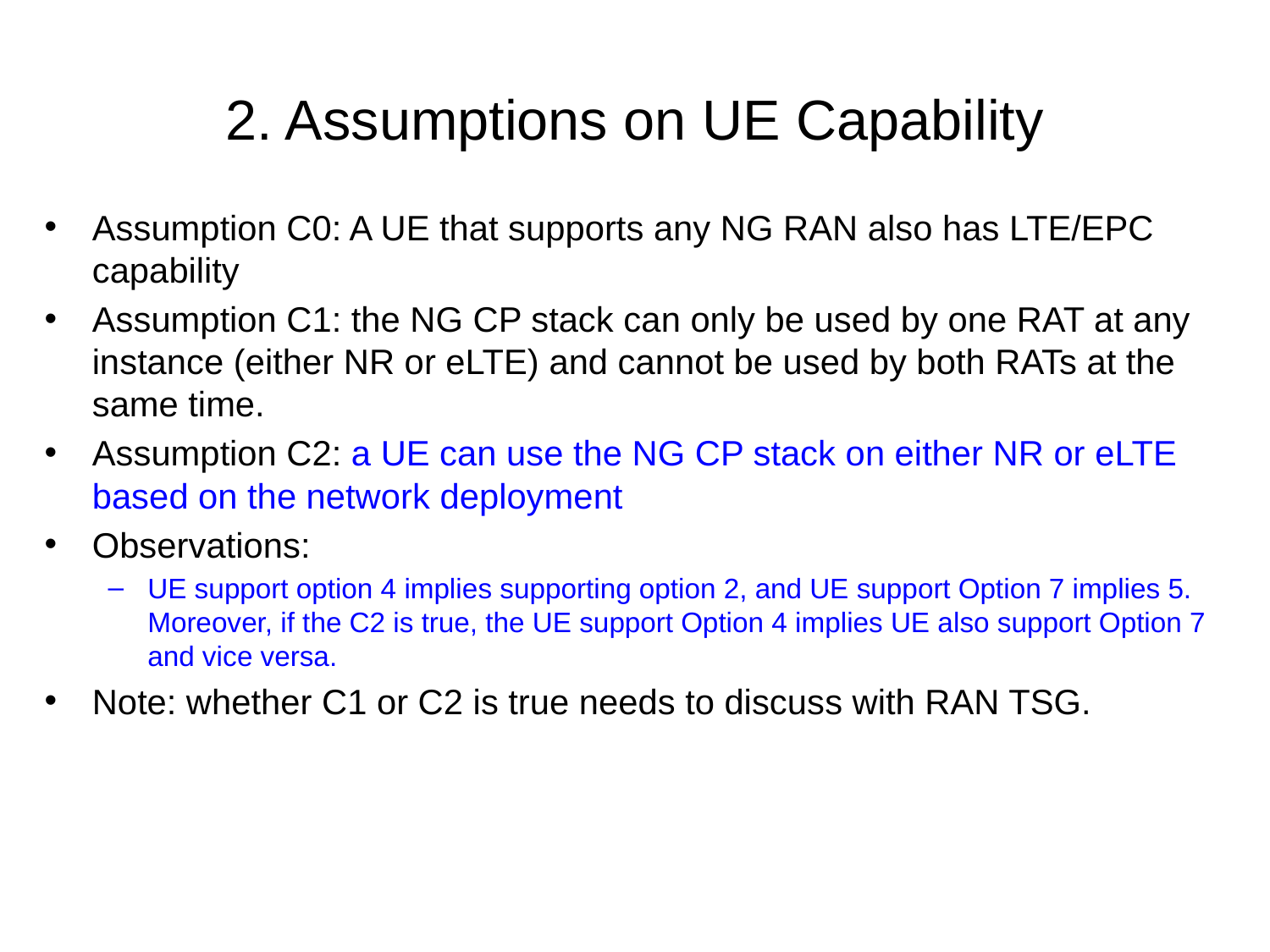

# 2. Assumptions on UE Capability
Assumption C0: A UE that supports any NG RAN also has LTE/EPC capability
Assumption C1: the NG CP stack can only be used by one RAT at any instance (either NR or eLTE) and cannot be used by both RATs at the same time.
Assumption C2: a UE can use the NG CP stack on either NR or eLTE based on the network deployment
Observations:
UE support option 4 implies supporting option 2, and UE support Option 7 implies 5. Moreover, if the C2 is true, the UE support Option 4 implies UE also support Option 7 and vice versa.
Note: whether C1 or C2 is true needs to discuss with RAN TSG.